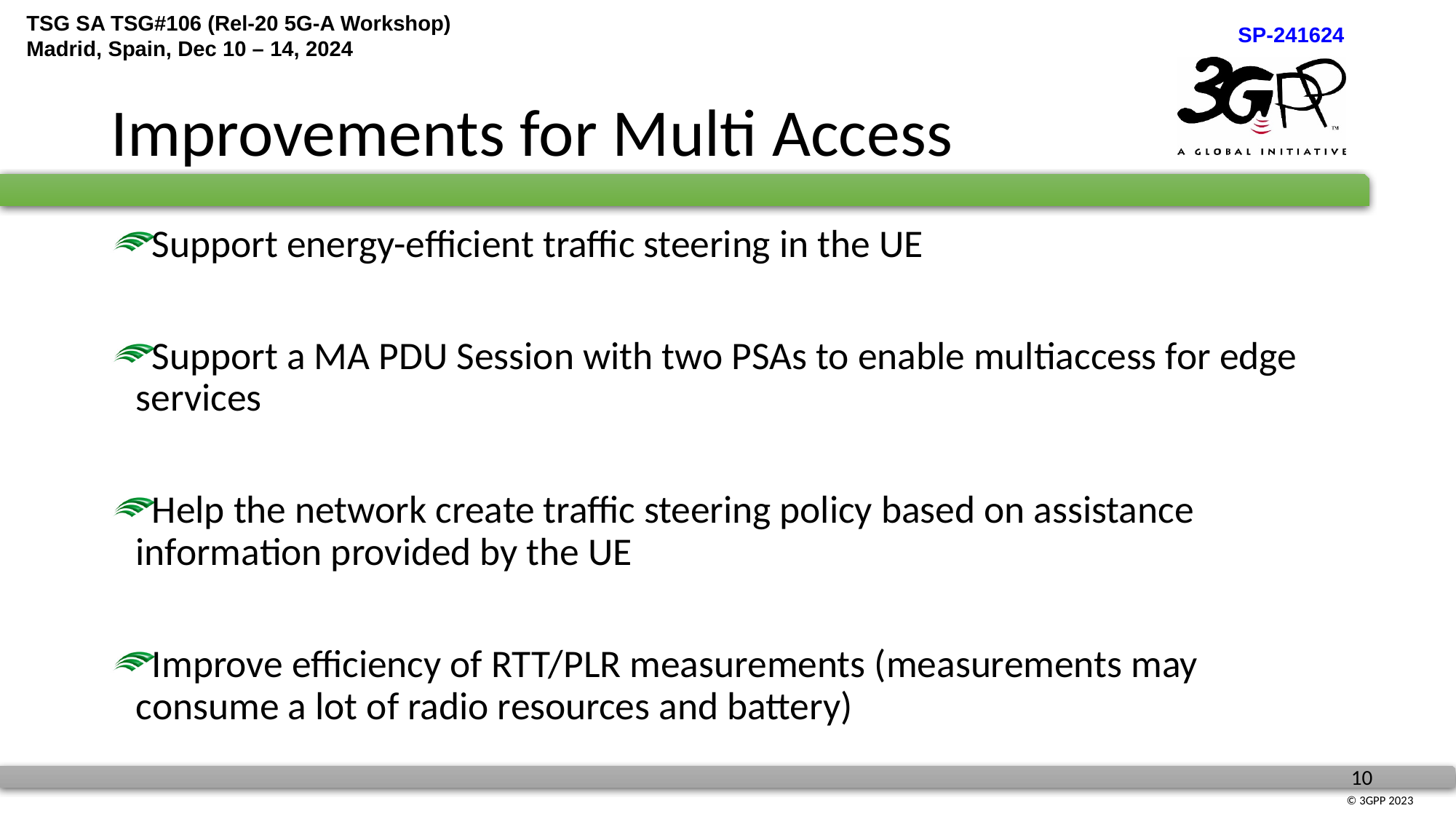

# Improvements for Multi Access
Support energy-efficient traffic steering in the UE

Support a MA PDU Session with two PSAs to enable multiaccess for edge services

Help the network create traffic steering policy based on assistance information provided by the UE

Improve efficiency of RTT/PLR measurements (measurements may consume a lot of radio resources and battery)